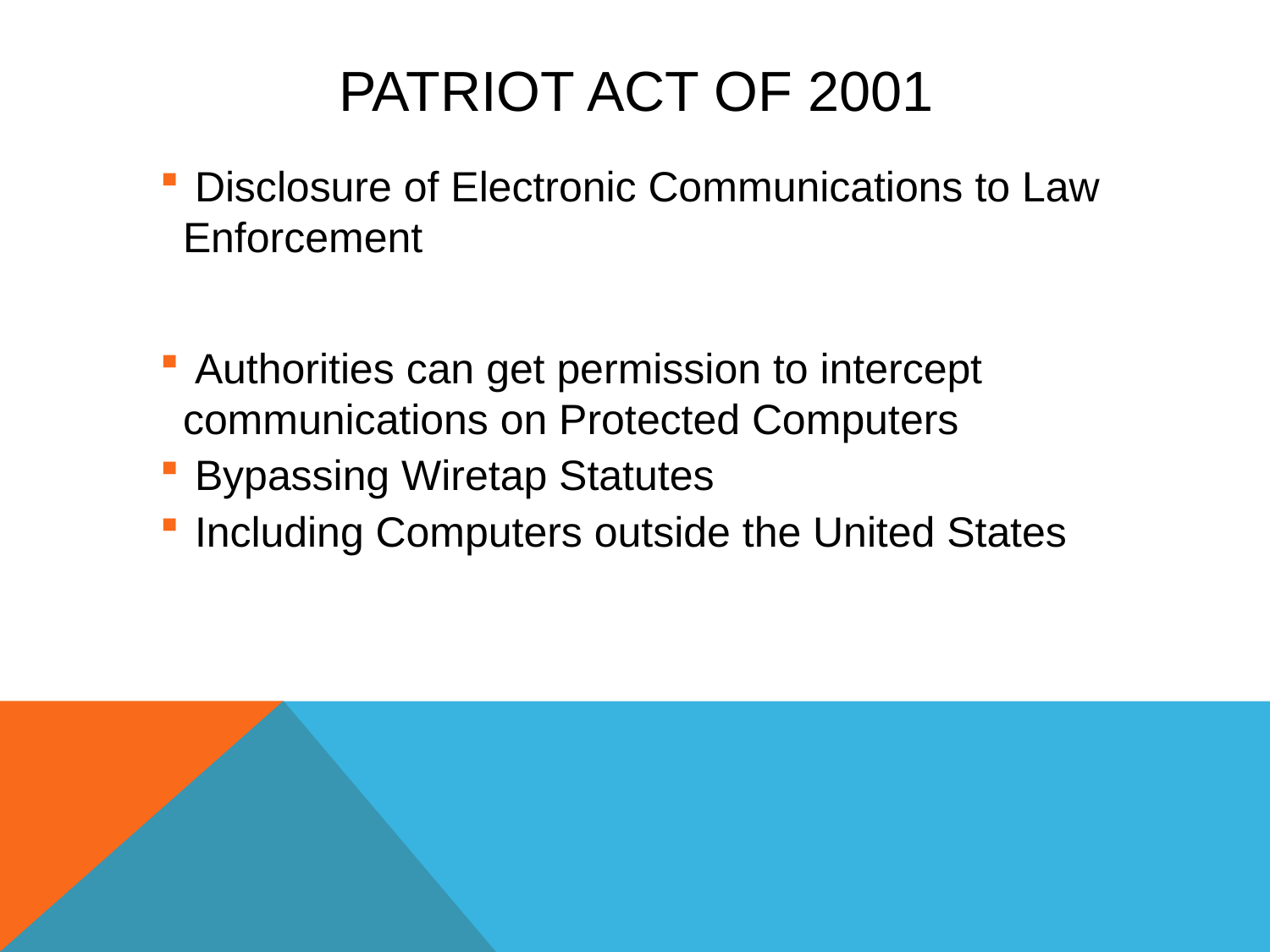

# PATRIOT Act of 2001
 Disclosure of Electronic Communications to Law Enforcement

 Authorities can get permission to intercept communications on Protected Computers
 Bypassing Wiretap Statutes
 Including Computers outside the United States